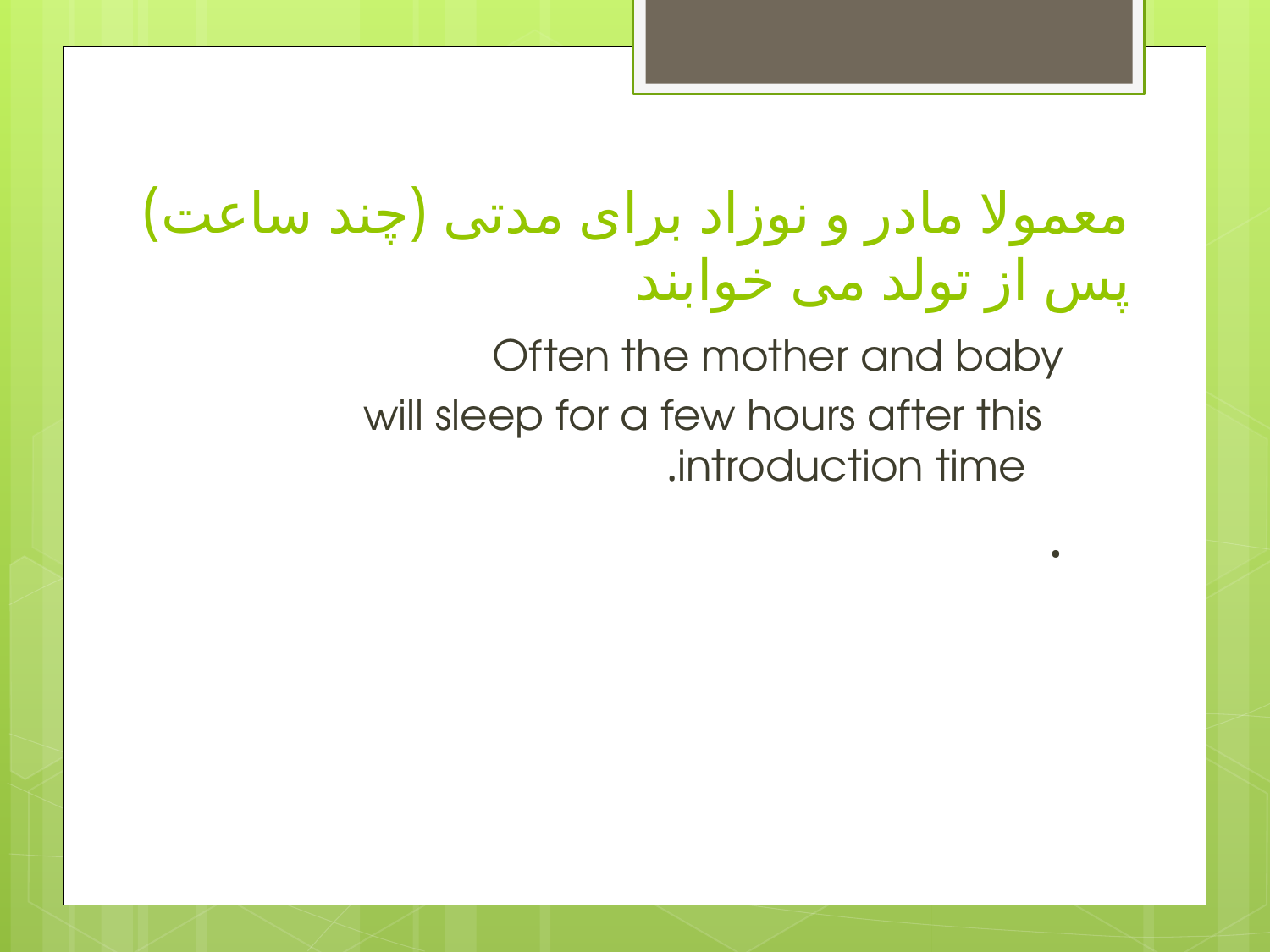

# معمولا مادر و نوزاد برای مدتی (چند ساعت) پس از تولد می خوابند
Often the mother and baby
  will sleep for a few hours after this introduction time.
.